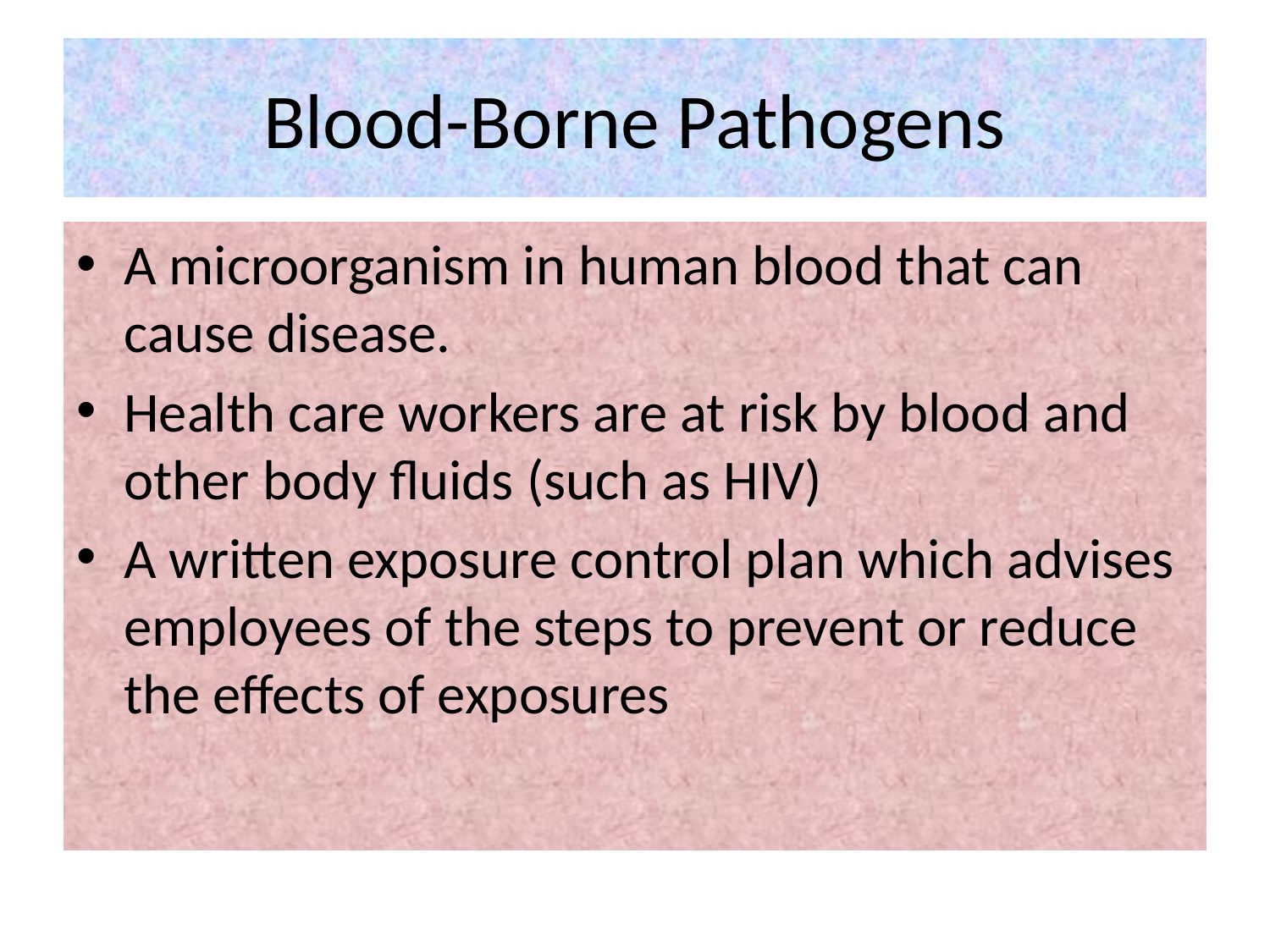

# Blood-Borne Pathogens
A microorganism in human blood that can cause disease.
Health care workers are at risk by blood and other body fluids (such as HIV)
A written exposure control plan which advises employees of the steps to prevent or reduce the effects of exposures